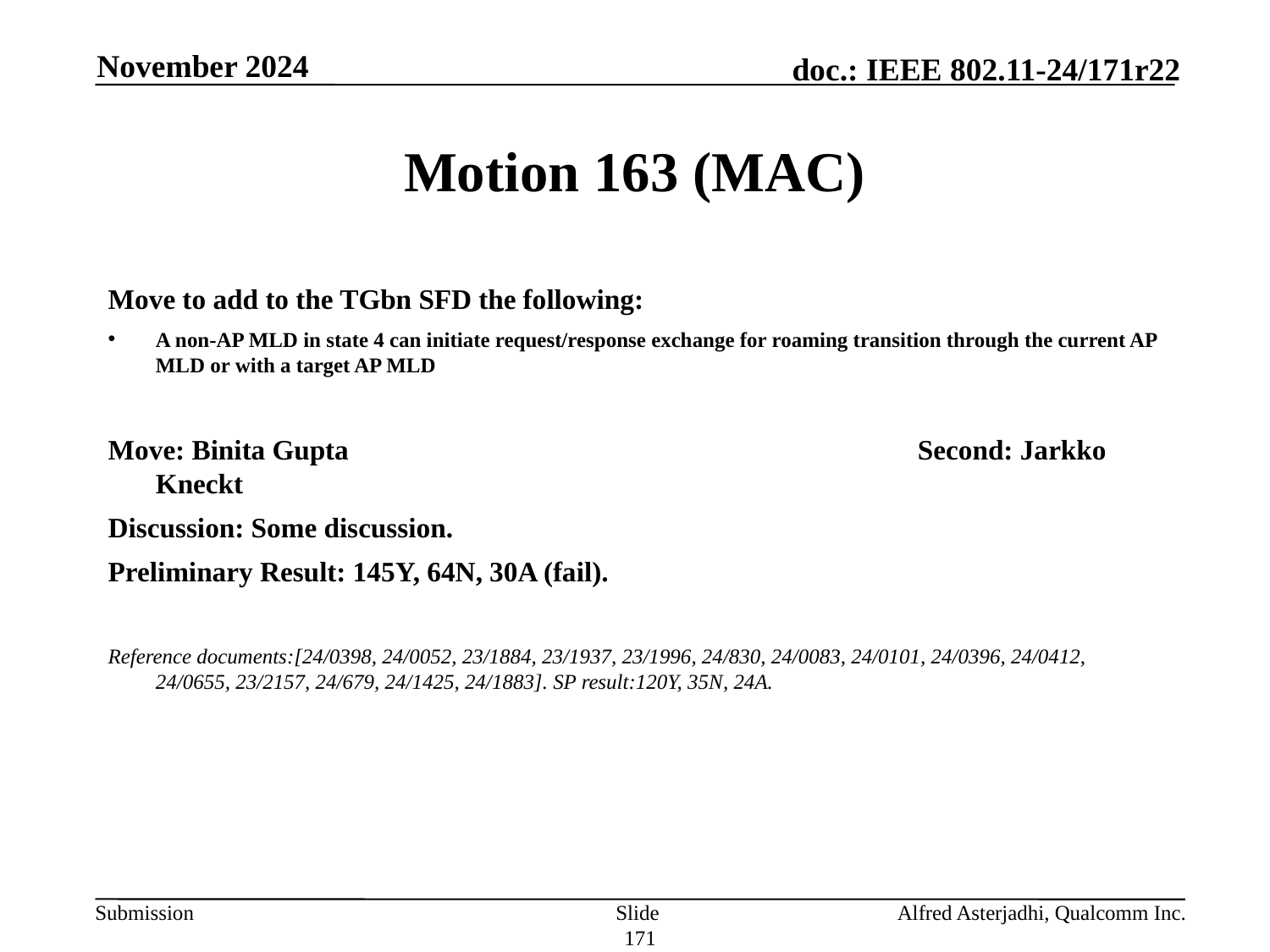

November 2024
# Motion 163 (MAC)
Move to add to the TGbn SFD the following:
A non-AP MLD in state 4 can initiate request/response exchange for roaming transition through the current AP MLD or with a target AP MLD

Move: Binita Gupta					Second: Jarkko Kneckt
Discussion: Some discussion.
Preliminary Result: 145Y, 64N, 30A (fail).

Reference documents:[24/0398, 24/0052, 23/1884, 23/1937, 23/1996, 24/830, 24/0083, 24/0101, 24/0396, 24/0412, 24/0655, 23/2157, 24/679, 24/1425, 24/1883]. SP result:120Y, 35N, 24A.

Slide 171
Alfred Asterjadhi, Qualcomm Inc.